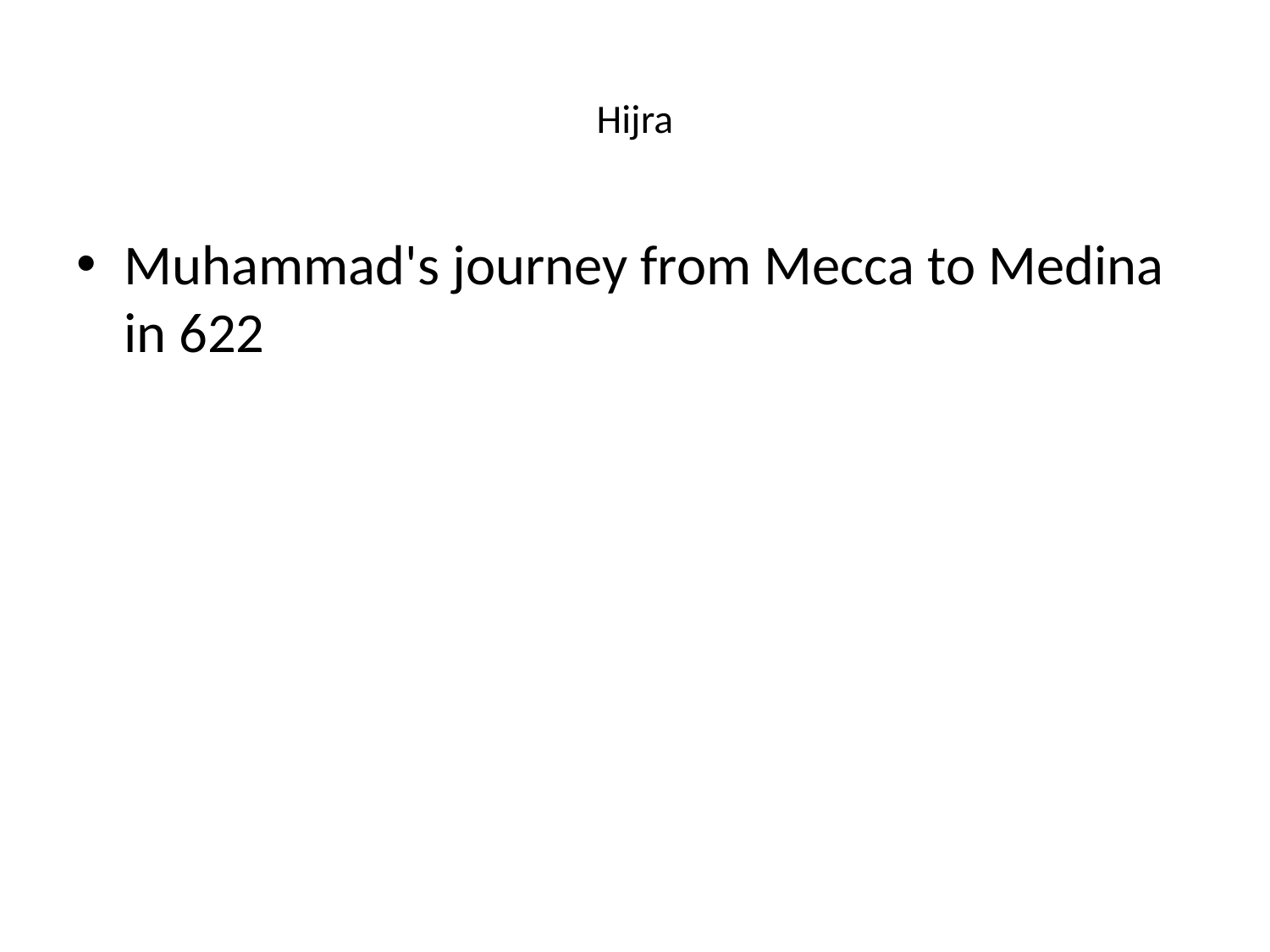

# Hijra
Muhammad's journey from Mecca to Medina in 622